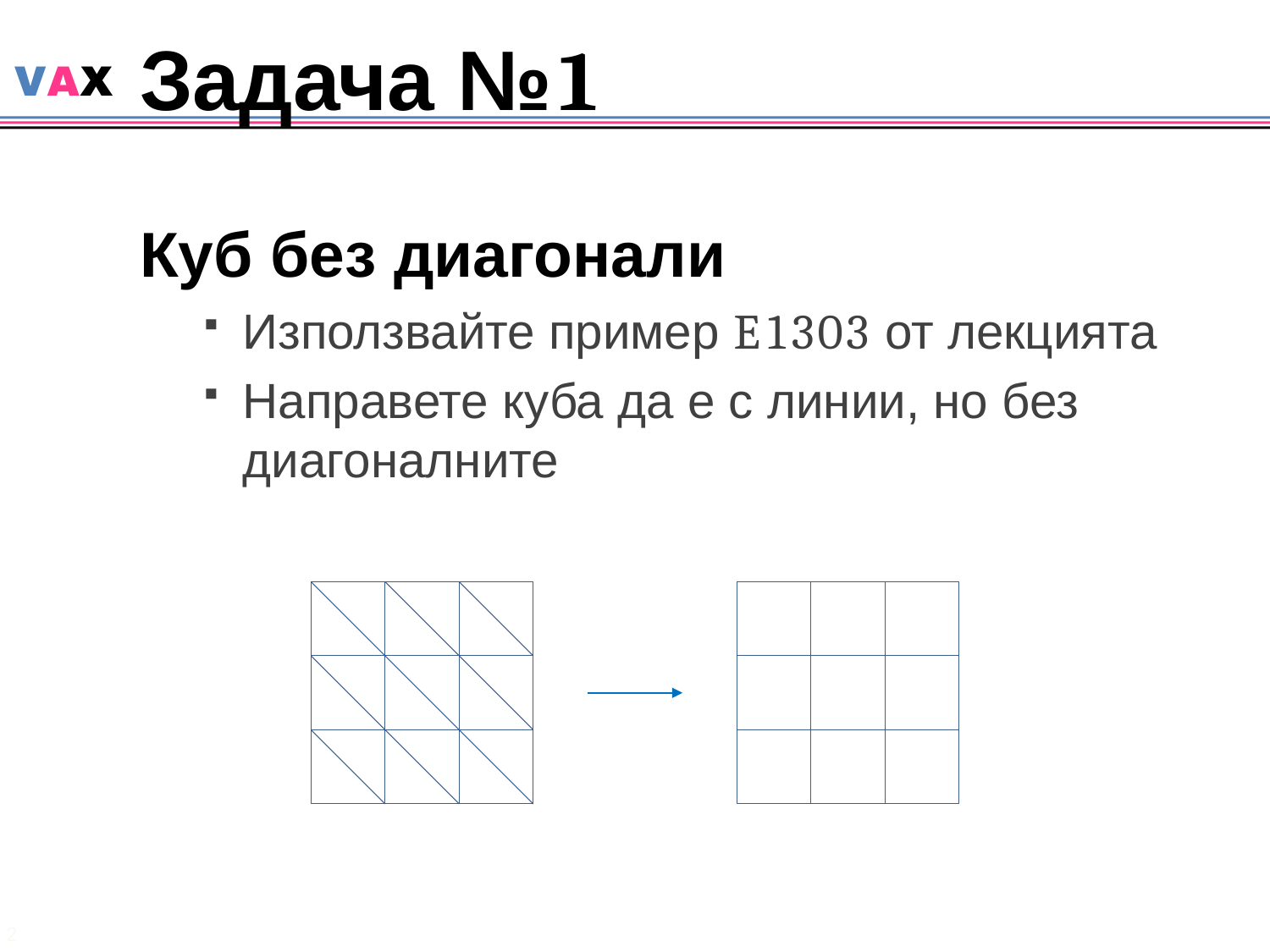

# Задача №1
Куб без диагонали
Използвайте пример E1303 от лекцията
Направете куба да е с линии, но без диагоналните